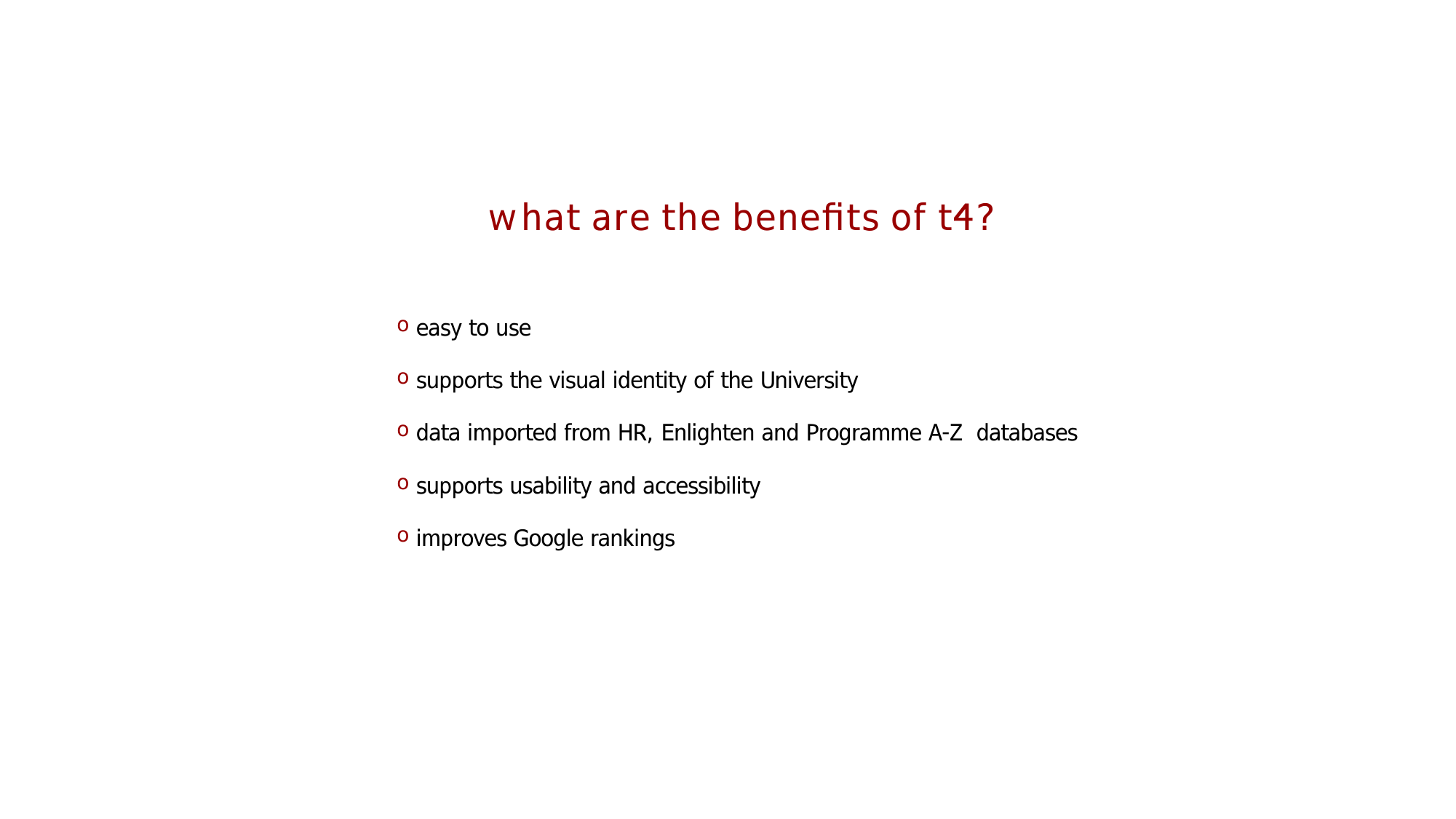

# what are the benefits of t4?
 easy to use

 supports the visual identity of the University

 data imported from HR, Enlighten and Programme A-Z  databases

 supports usability and accessibility

 improves Google rankings